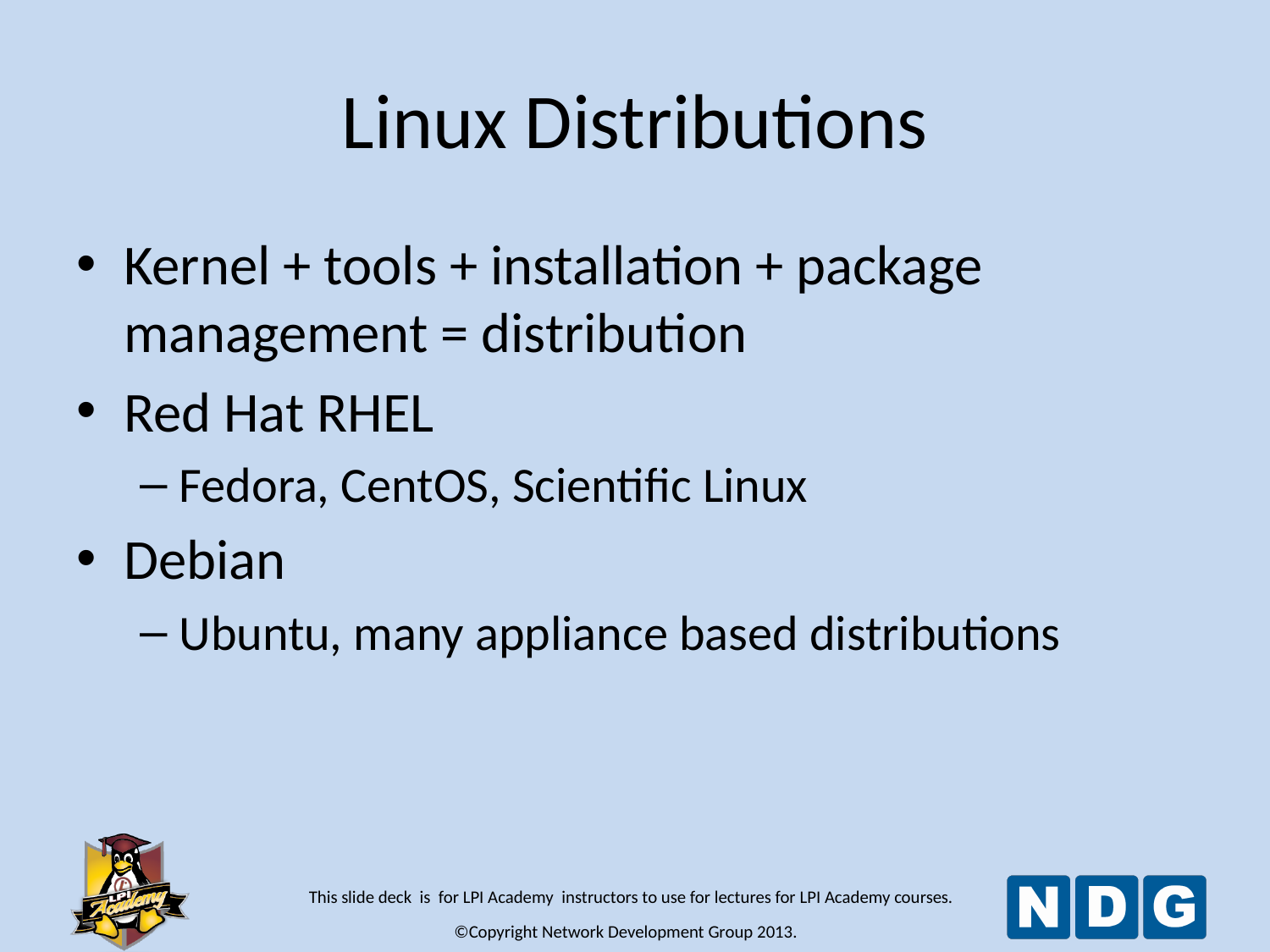

# Linux Distributions
Kernel + tools + installation + package management = distribution
Red Hat RHEL
Fedora, CentOS, Scientific Linux
Debian
Ubuntu, many appliance based distributions